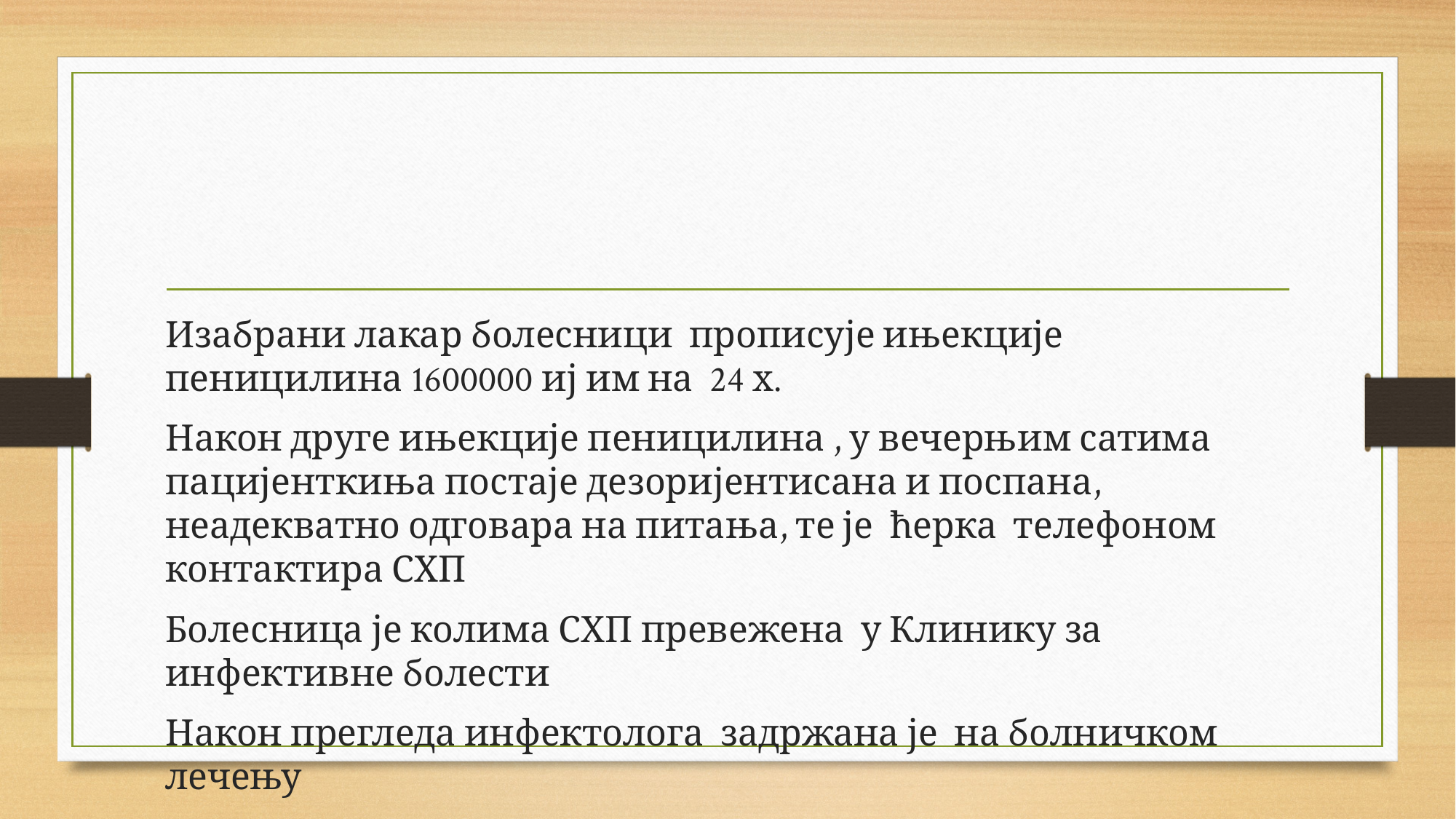

#
Изабрани лакар болесници  прописује ињекције  пеницилина 1600000 иј им на  24 х.
Након друге ињекције пеницилина , у вечерњим сатима пацијенткиња постаје дезоријентисана и поспана, неадекватно одговара на питања, те је  ћерка  телефоном контактира СХП
Болесница је колима СХП превежена  у Клинику за инфективне болести
Након прегледа инфектолога  задржана је  на болничком лечењу